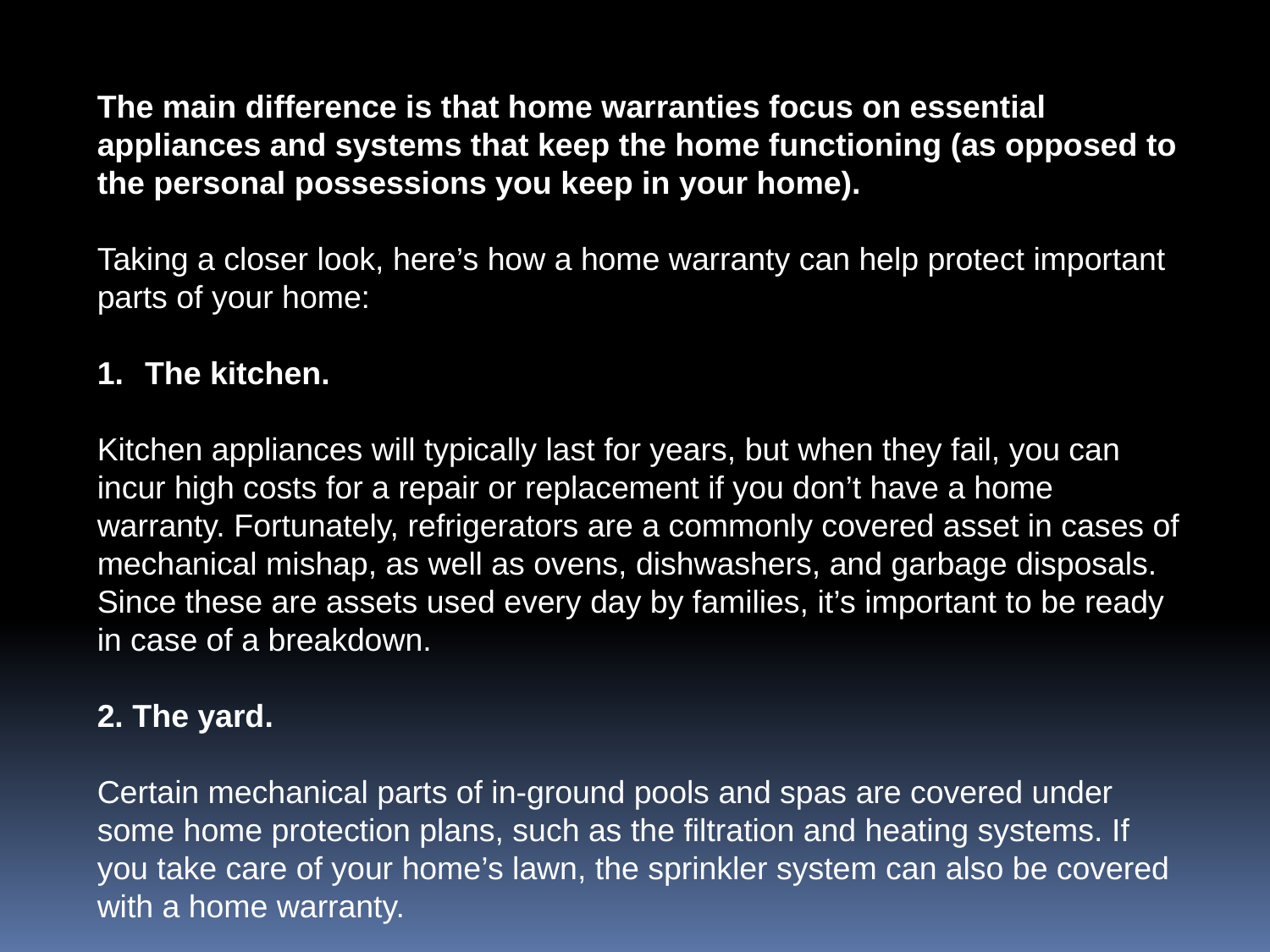

The main difference is that home warranties focus on essential appliances and systems that keep the home functioning (as opposed to the personal possessions you keep in your home).

Taking a closer look, here’s how a home warranty can help protect important parts of your home:

The kitchen.

Kitchen appliances will typically last for years, but when they fail, you can incur high costs for a repair or replacement if you don’t have a home warranty. Fortunately, refrigerators are a commonly covered asset in cases of mechanical mishap, as well as ovens, dishwashers, and garbage disposals. Since these are assets used every day by families, it’s important to be ready in case of a breakdown.

2. The yard.

Certain mechanical parts of in-ground pools and spas are covered under some home protection plans, such as the filtration and heating systems. If you take care of your home’s lawn, the sprinkler system can also be covered with a home warranty.